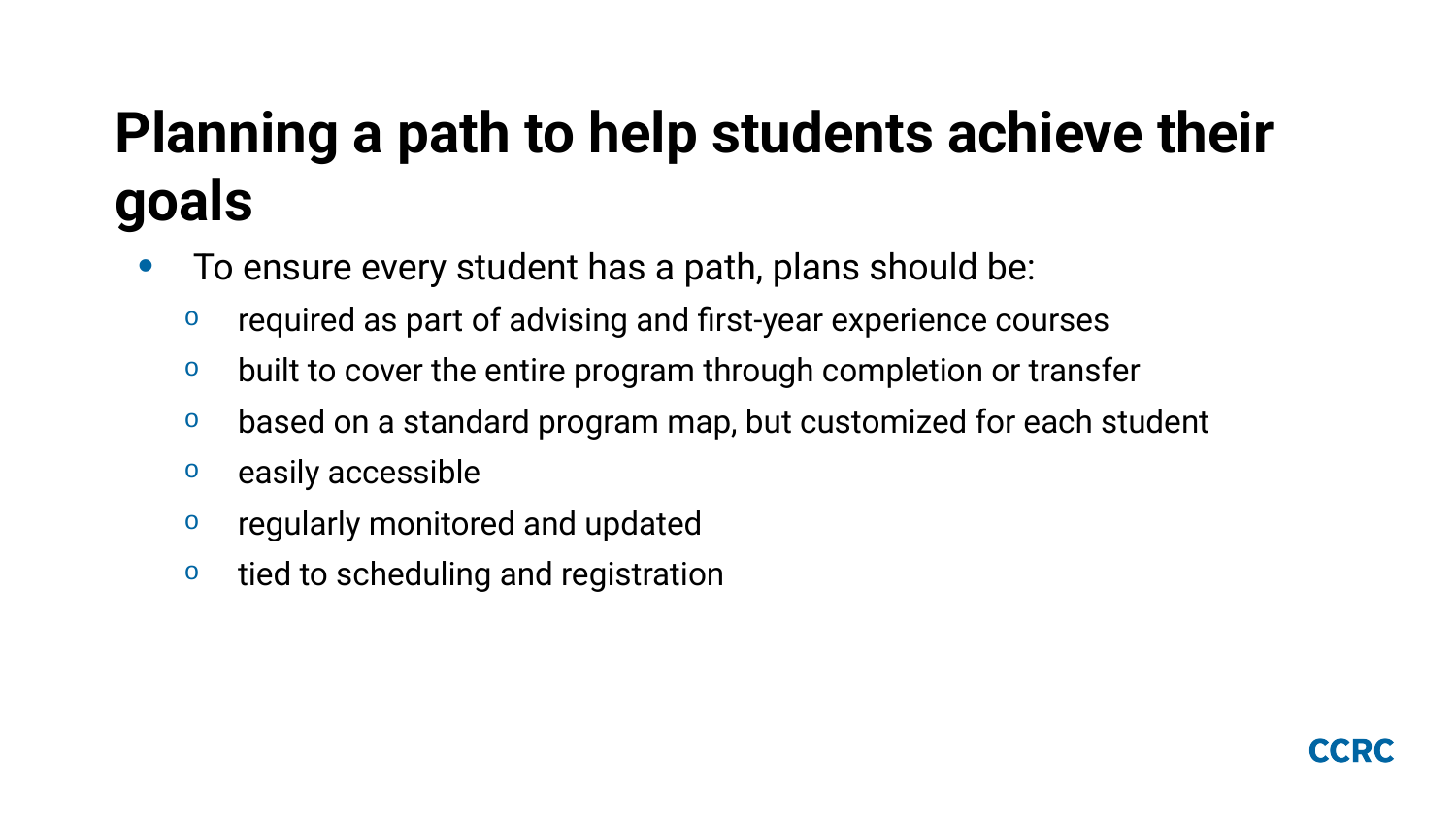

# Planning a path to help students achieve their goals
To ensure every student has a path, plans should be:
required as part of advising and first-year experience courses
built to cover the entire program through completion or transfer
based on a standard program map, but customized for each student
easily accessible
regularly monitored and updated
tied to scheduling and registration